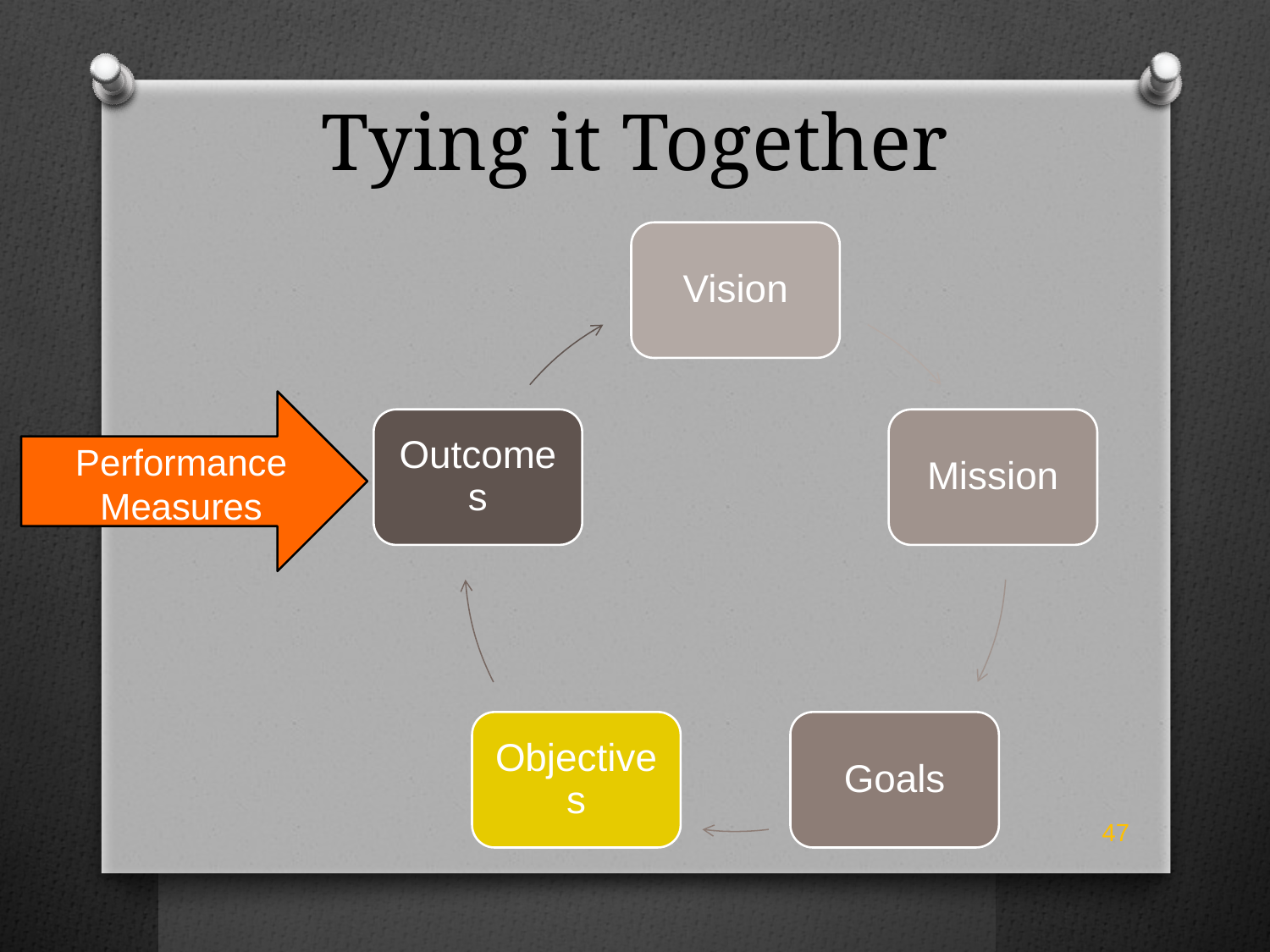

# Tying it Together
Vision
Mission
Goals
Objectives
Outcomes

Performance
Measures
47